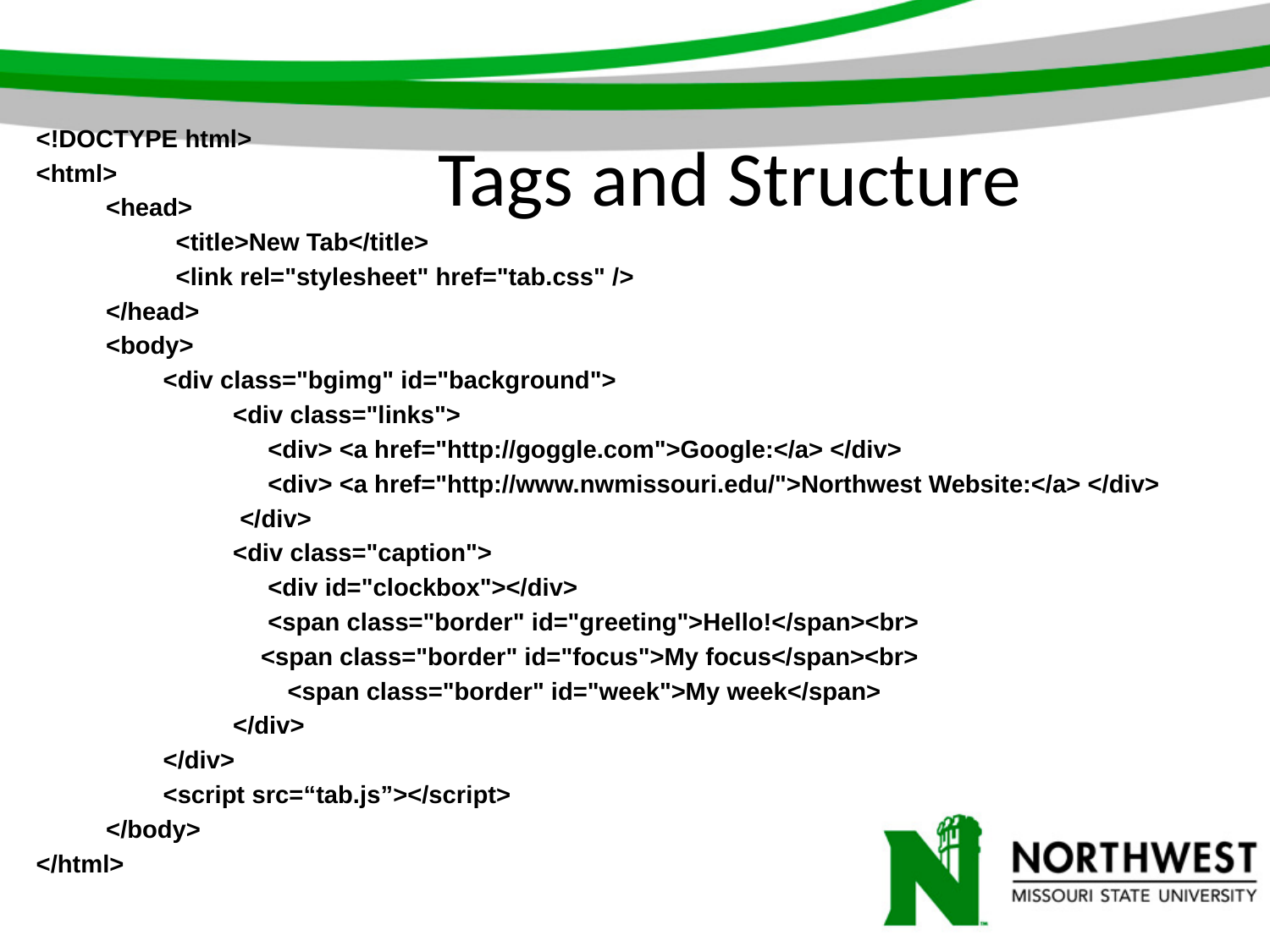

# Tags and Structure
<!DOCTYPE html>
<html>
          <head>
                    <title>New Tab</title>
                    <link rel="stylesheet" href="tab.css" />
          </head>
          <body>
  	<div class="bgimg" id="background">
    	          <div class="links">
      	               <div> <a href="http://goggle.com">Google:</a> </div>
      	               <div> <a href="http://www.nwmissouri.edu/">Northwest Website:</a> </div>
	           </div>
	          <div class="caption">
       	               <div id="clockbox"></div>
        	               <span class="border" id="greeting">Hello!</span><br>
        	              <span class="border" id="focus">My focus</span><br>
                                    <span class="border" id="week">My week</span>
        	          </div>
	</div>
	<script src=“tab.js”></script>
          </body>
</html>